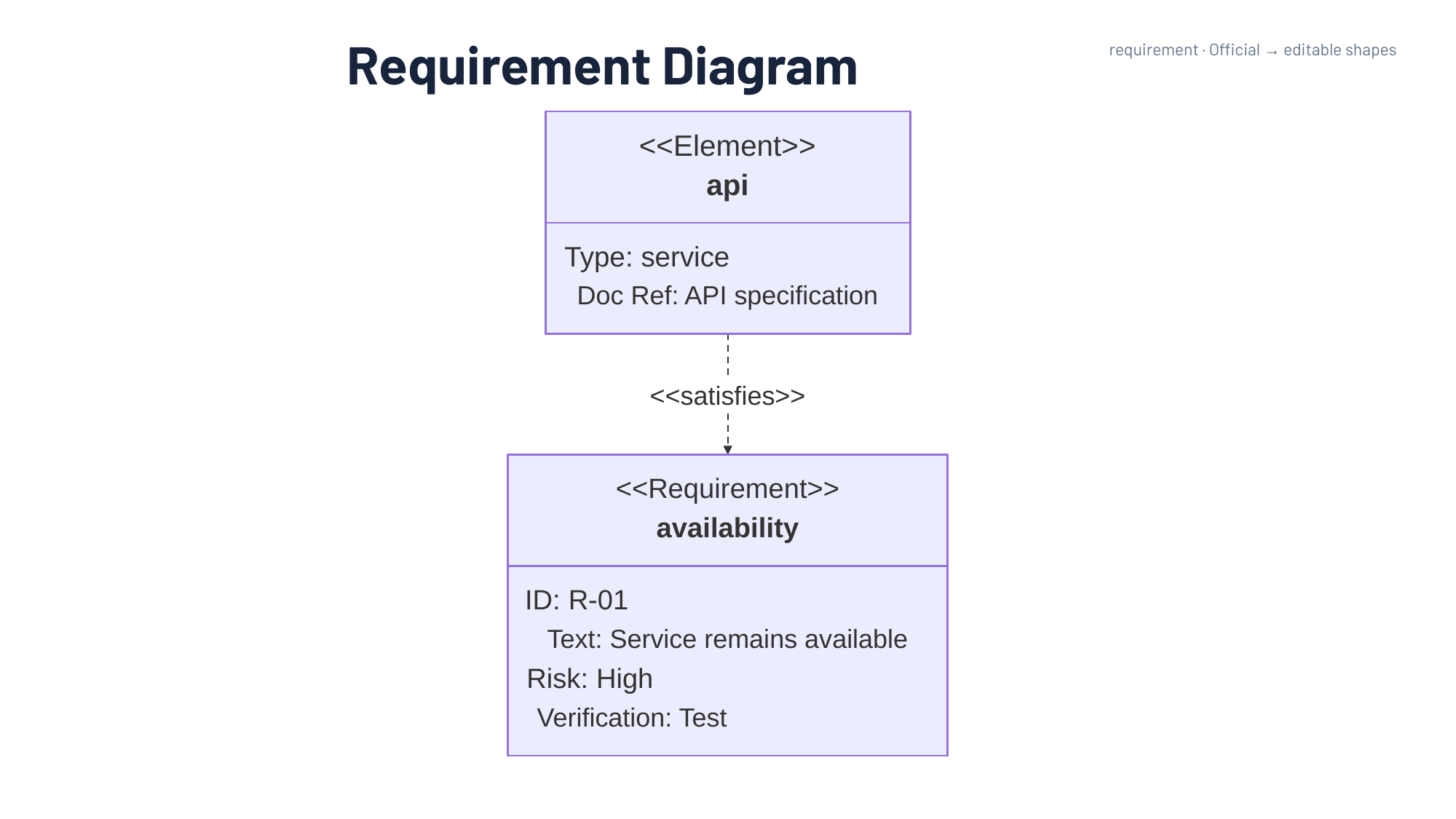

Requirement Diagram
requirement · Official → editable shapes

<<Element>>
api

Type: service
Doc Ref: API specification
<<satisfies>>

<<Requirement>>
availability

ID: R-01
Text: Service remains available
Risk: High
Verification: Test